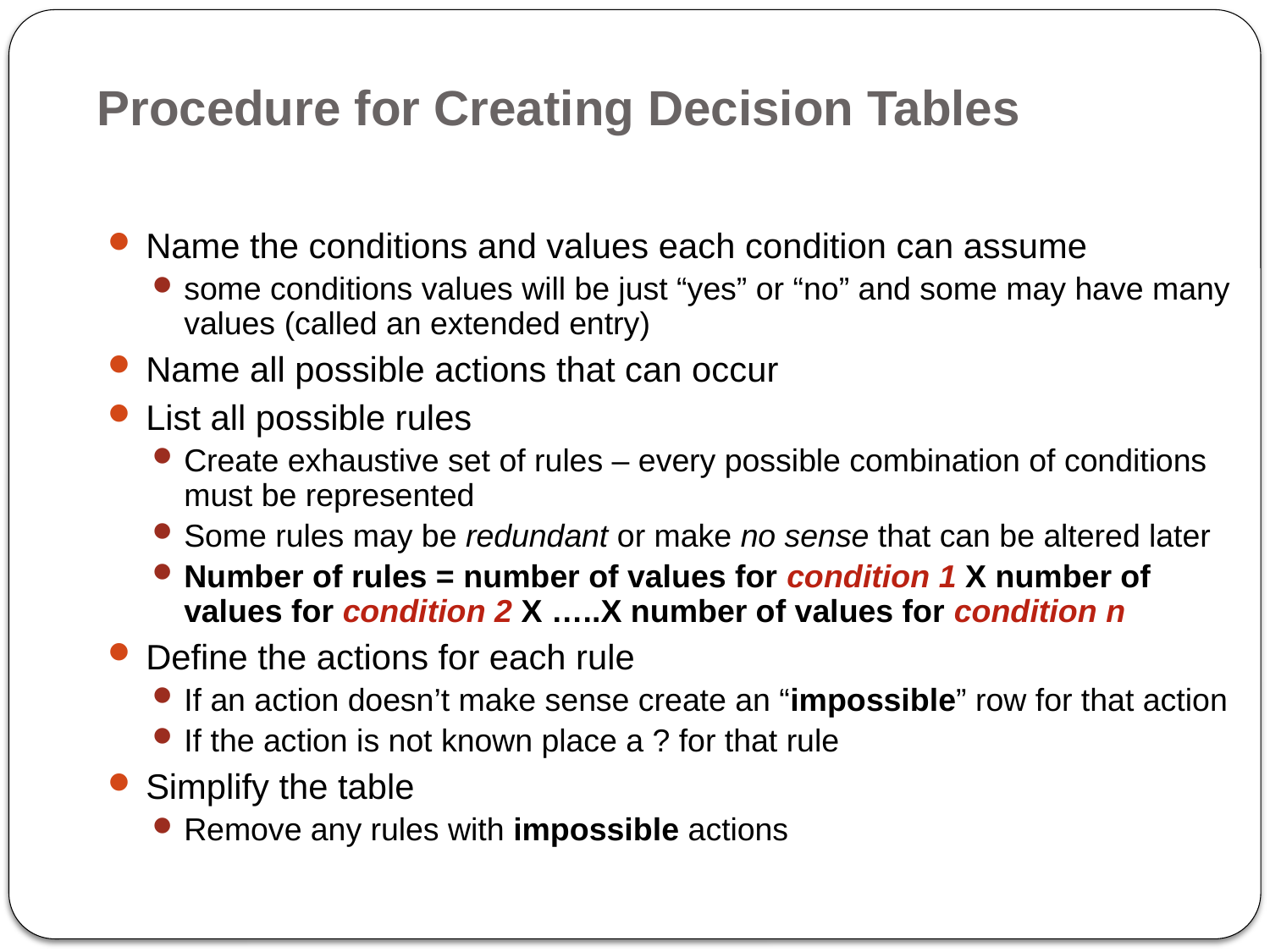

# Procedure for Creating Decision Tables
Name the conditions and values each condition can assume
some conditions values will be just “yes” or “no” and some may have many values (called an extended entry)
Name all possible actions that can occur
List all possible rules
Create exhaustive set of rules – every possible combination of conditions must be represented
Some rules may be redundant or make no sense that can be altered later
Number of rules = number of values for condition 1 X number of values for condition 2 X …..X number of values for condition n
Define the actions for each rule
If an action doesn’t make sense create an “impossible” row for that action
If the action is not known place a ? for that rule
Simplify the table
Remove any rules with impossible actions